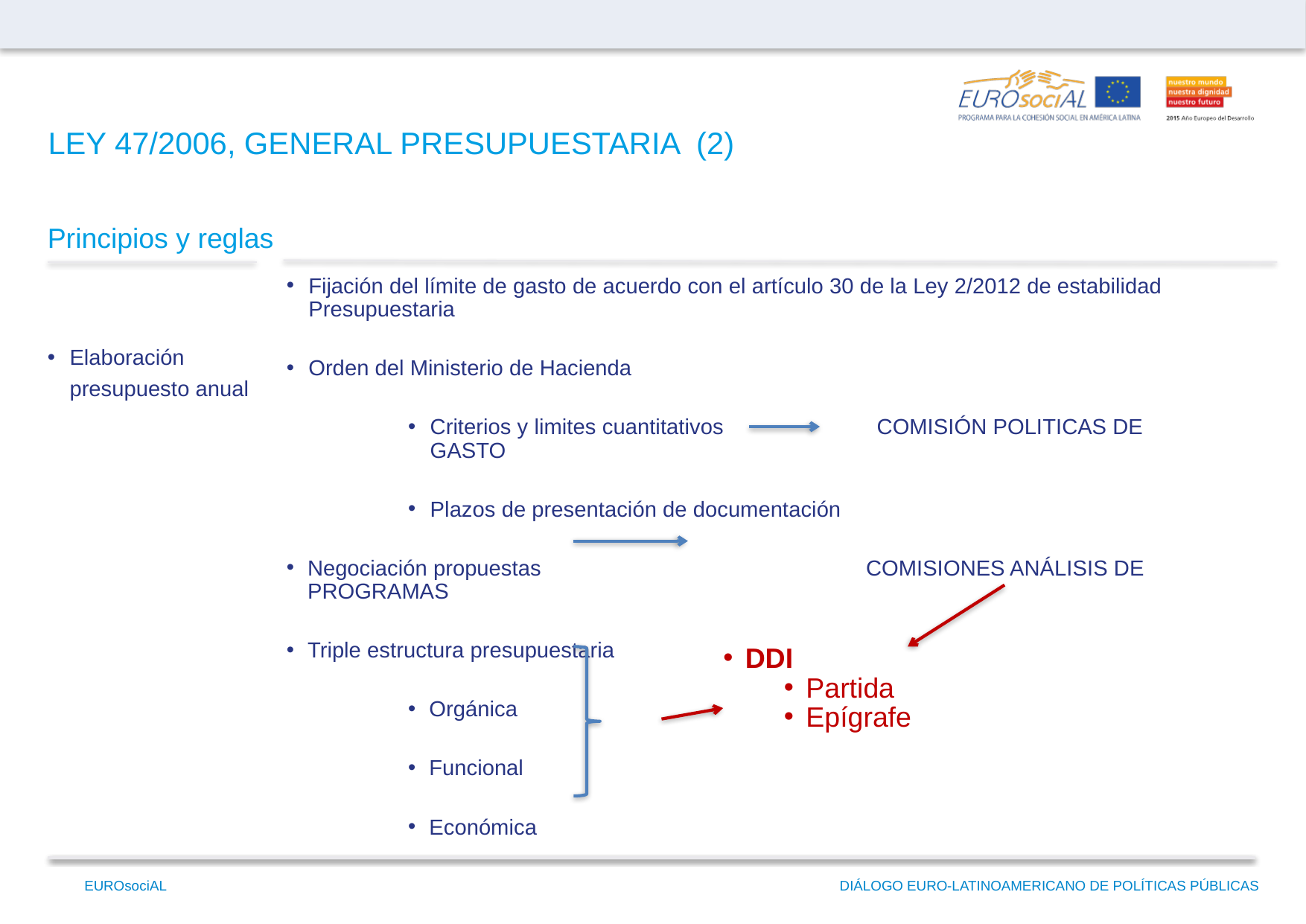

LEY 47/2006, GENERAL PRESUPUESTARIA  (2)
Principios y reglas
Fijación del límite de gasto de acuerdo con el artículo 30 de la Ley 2/2012 de estabilidad Presupuestaria

Orden del Ministerio de Hacienda

Criterios y limites cuantitativos		COMISIÓN POLITICAS DE GASTO

Plazos de presentación de documentación

Negociación propuestas   			COMISIONES ANÁLISIS DE PROGRAMAS

Triple estructura presupuestaria

Orgánica

Funcional

Económica

Elaboración presupuesto anual

DDI
Partida
Epígrafe